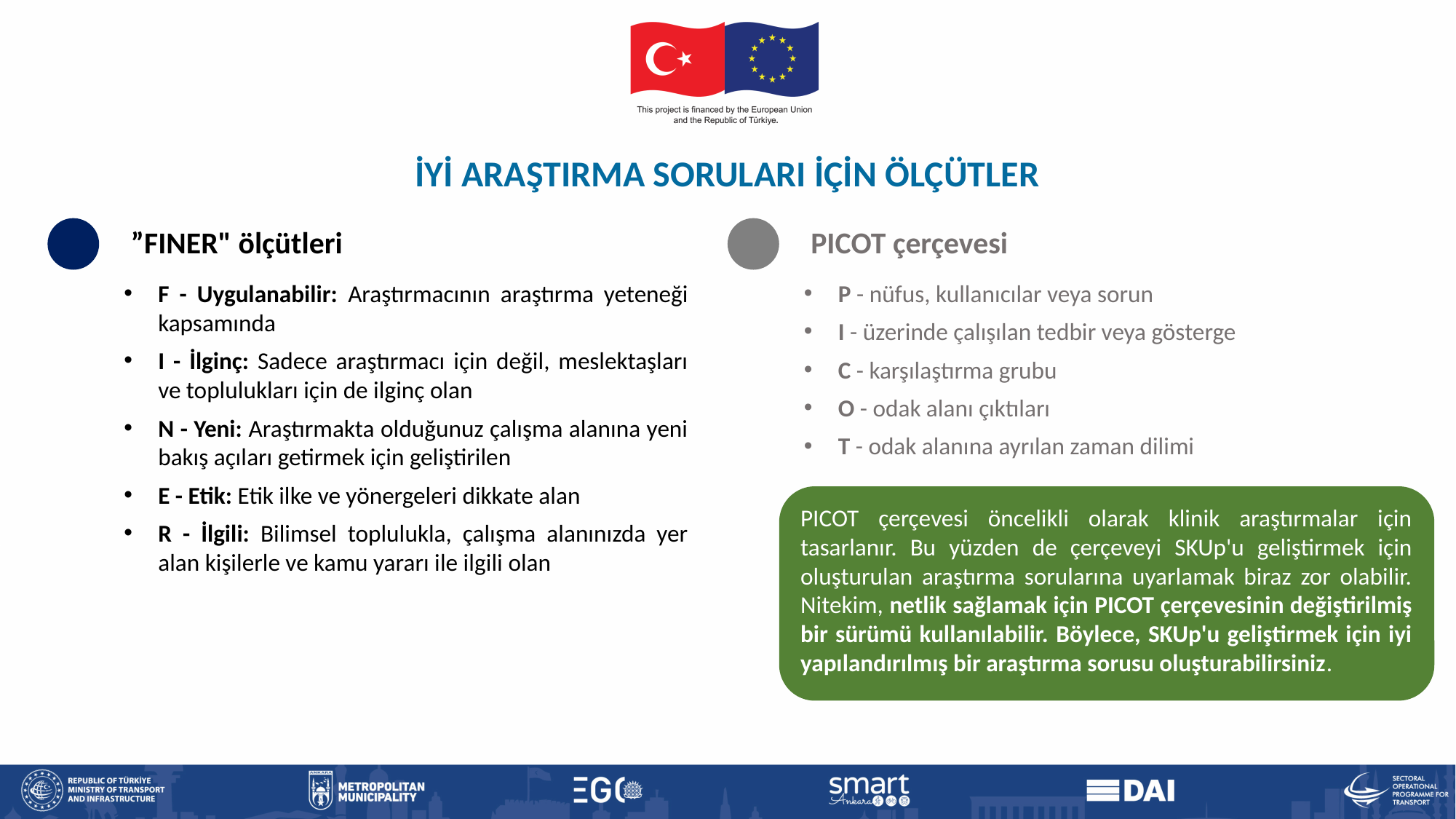

İYİ ARAŞTIRMA SORULARI İÇİN ÖLÇÜTLER

 ”FINER" ölçütleri
F - Uygulanabilir: Araştırmacının araştırma yeteneği kapsamında
I - İlginç: Sadece araştırmacı için değil, meslektaşları ve toplulukları için de ilginç olan
N - Yeni: Araştırmakta olduğunuz çalışma alanına yeni bakış açıları getirmek için geliştirilen
E - Etik: Etik ilke ve yönergeleri dikkate alan
R - İlgili: Bilimsel toplulukla, çalışma alanınızda yer alan kişilerle ve kamu yararı ile ilgili olan

 PICOT çerçevesi
P - nüfus, kullanıcılar veya sorun
I - üzerinde çalışılan tedbir veya gösterge
C - karşılaştırma grubu
O - odak alanı çıktıları
T - odak alanına ayrılan zaman dilimi
PICOT çerçevesi öncelikli olarak klinik araştırmalar için tasarlanır. Bu yüzden de çerçeveyi SKUp'u geliştirmek için oluşturulan araştırma sorularına uyarlamak biraz zor olabilir. Nitekim, netlik sağlamak için PICOT çerçevesinin değiştirilmiş bir sürümü kullanılabilir. Böylece, SKUp'u geliştirmek için iyi yapılandırılmış bir araştırma sorusu oluşturabilirsiniz.